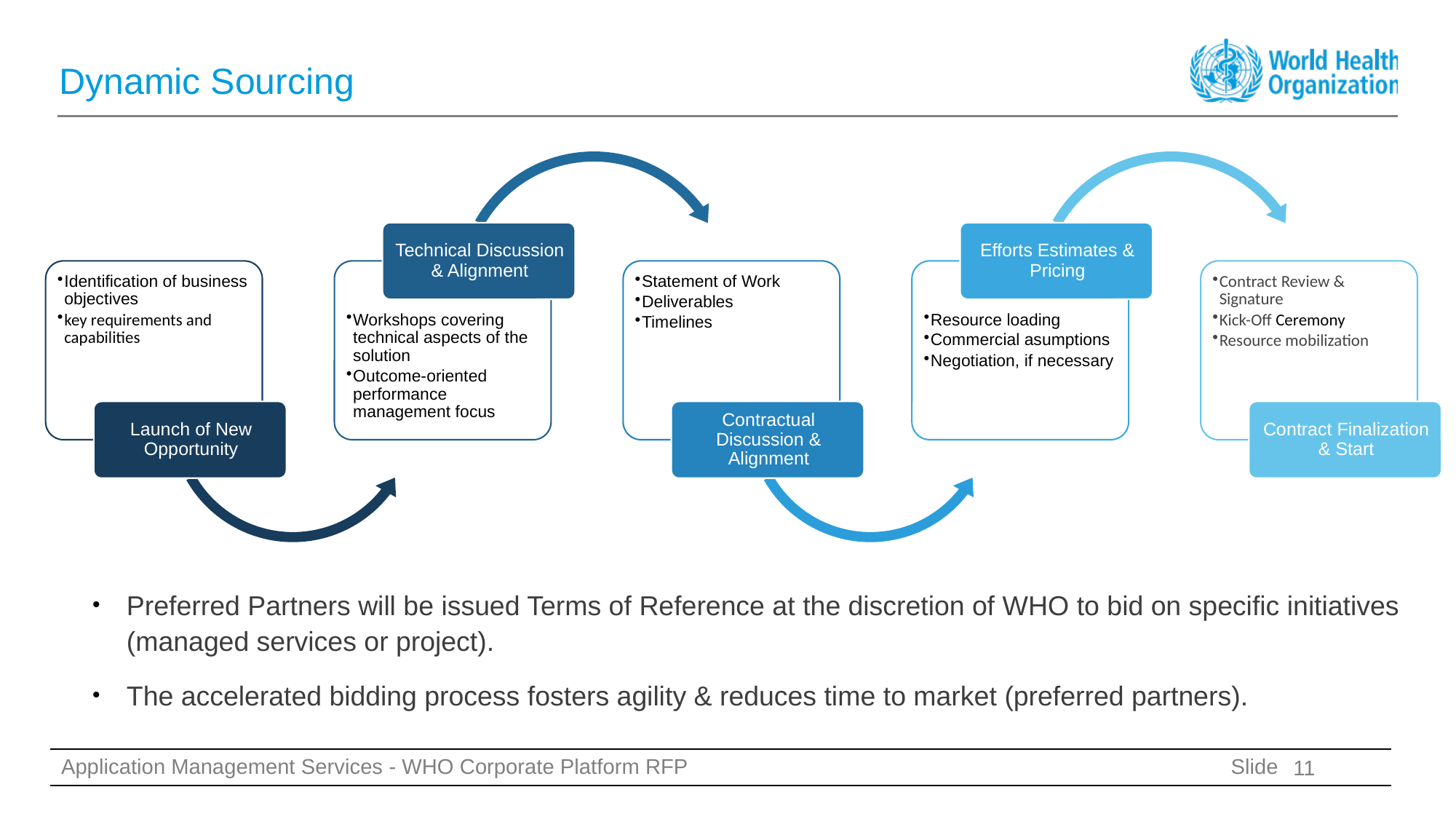

# Dynamic Sourcing
Identification of business objectives
key requirements and capabilities
Launch of New Opportunity
Workshops covering technical aspects of the solution
Outcome-oriented performance management focus
Technical Discussion & Alignment
Statement of Work
Deliverables
Timelines
Contractual Discussion & Alignment
Resource loading
Commercial asumptions
Negotiation, if necessary
Efforts Estimates & Pricing
Contract Review & Signature
Kick-Off Ceremony
Resource mobilization
Contract Finalization & Start
Preferred Partners will be issued Terms of Reference at the discretion of WHO to bid on specific initiatives (managed services or project).
The accelerated bidding process fosters agility & reduces time to market (preferred partners).